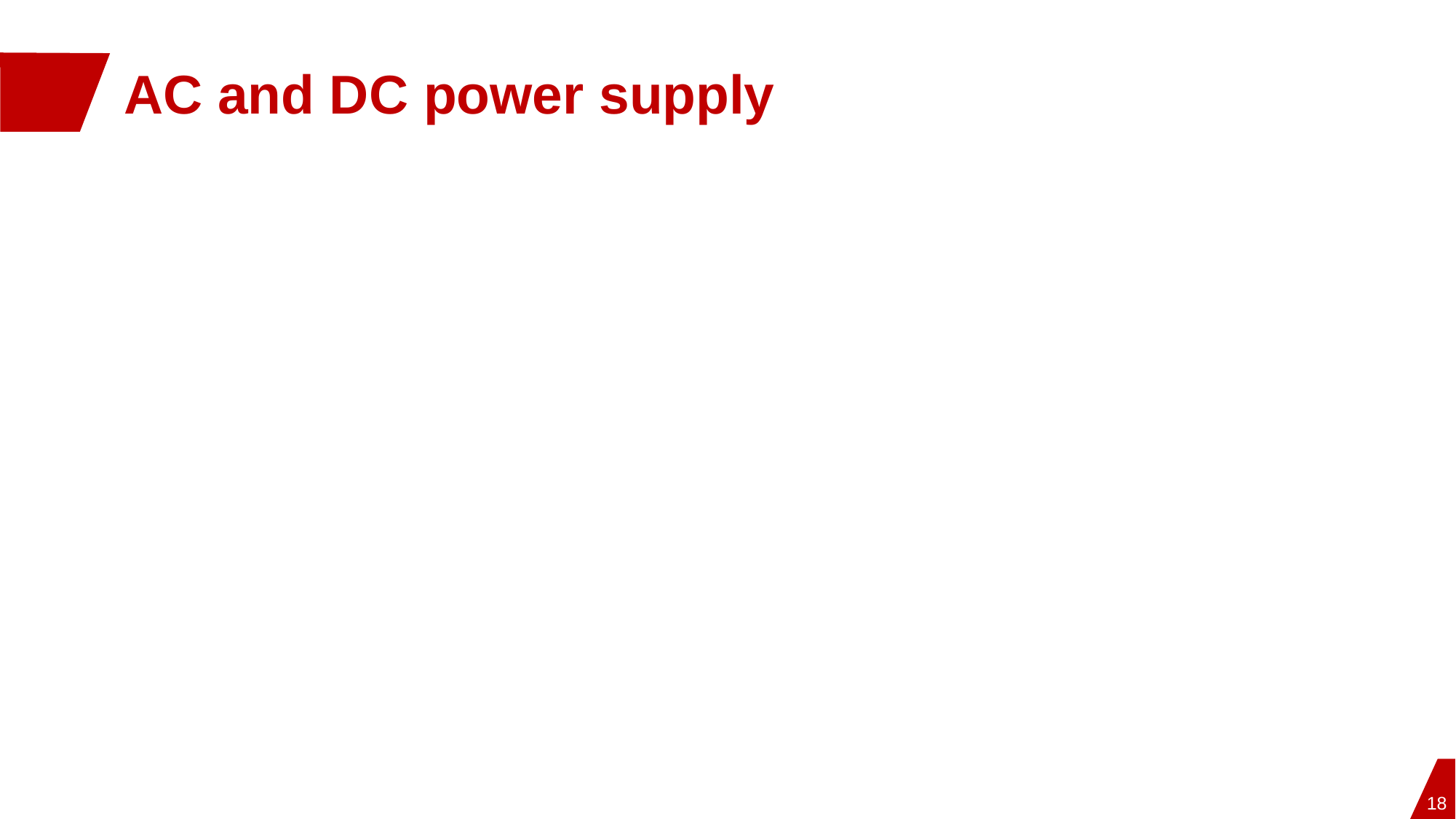

# AC and DC power supply
18